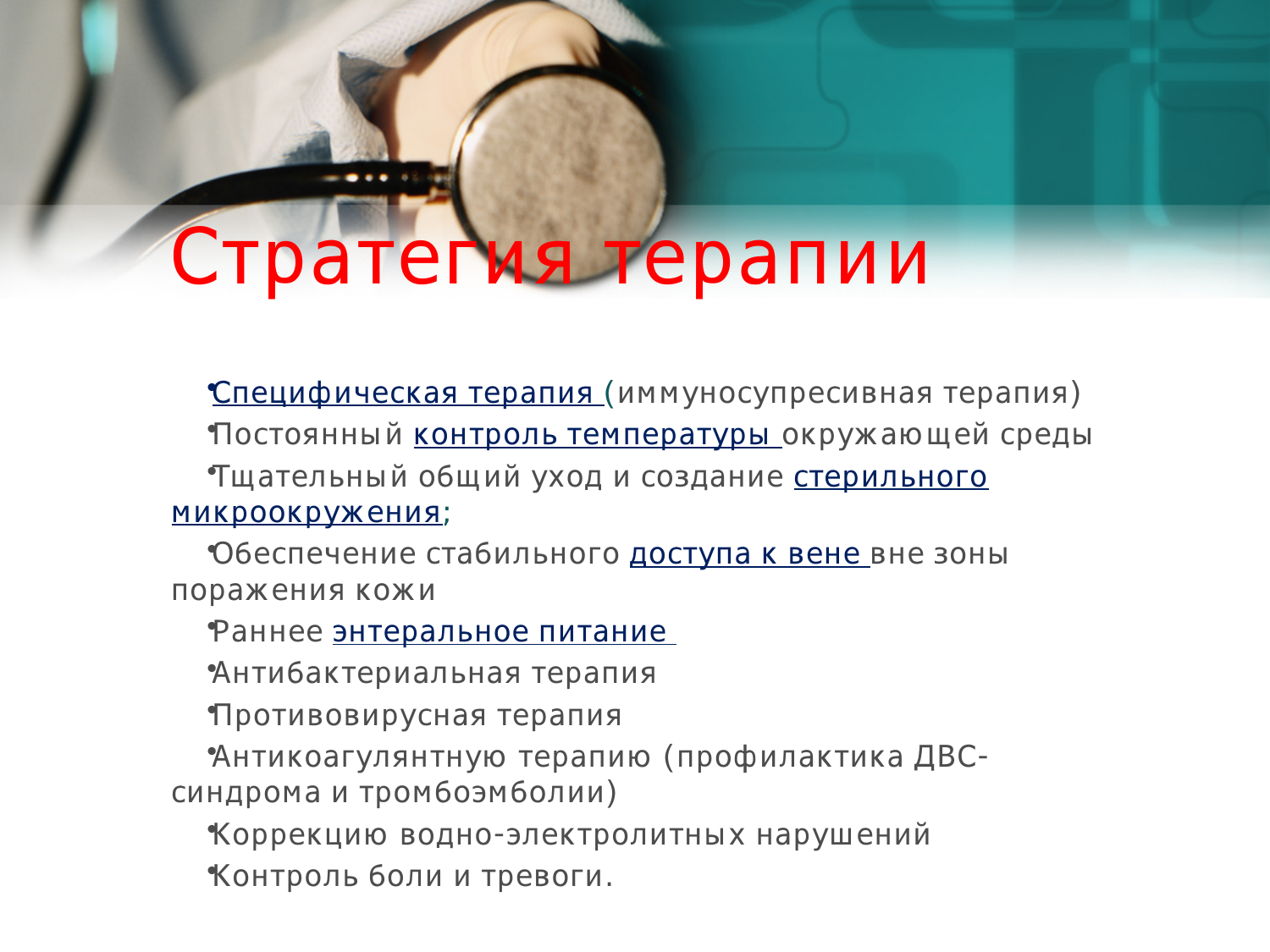

# Стратегия терапии
Специфическая терапия (иммуносупресивная терапия)
Постоянный контроль температуры окружающей среды
Тщательный общий уход и создание стерильного микроокружения;
Обеспечение стабильного доступа к вене вне зоны поражения кожи
Раннее энтеральное питание
Антибактериальная терапия
Противовирусная терапия
Антикоагулянтную терапию (профилактика ДВС-синдрома и тромбоэмболии)
Коррекцию водно-электролитных нарушений
Контроль боли и тревоги.